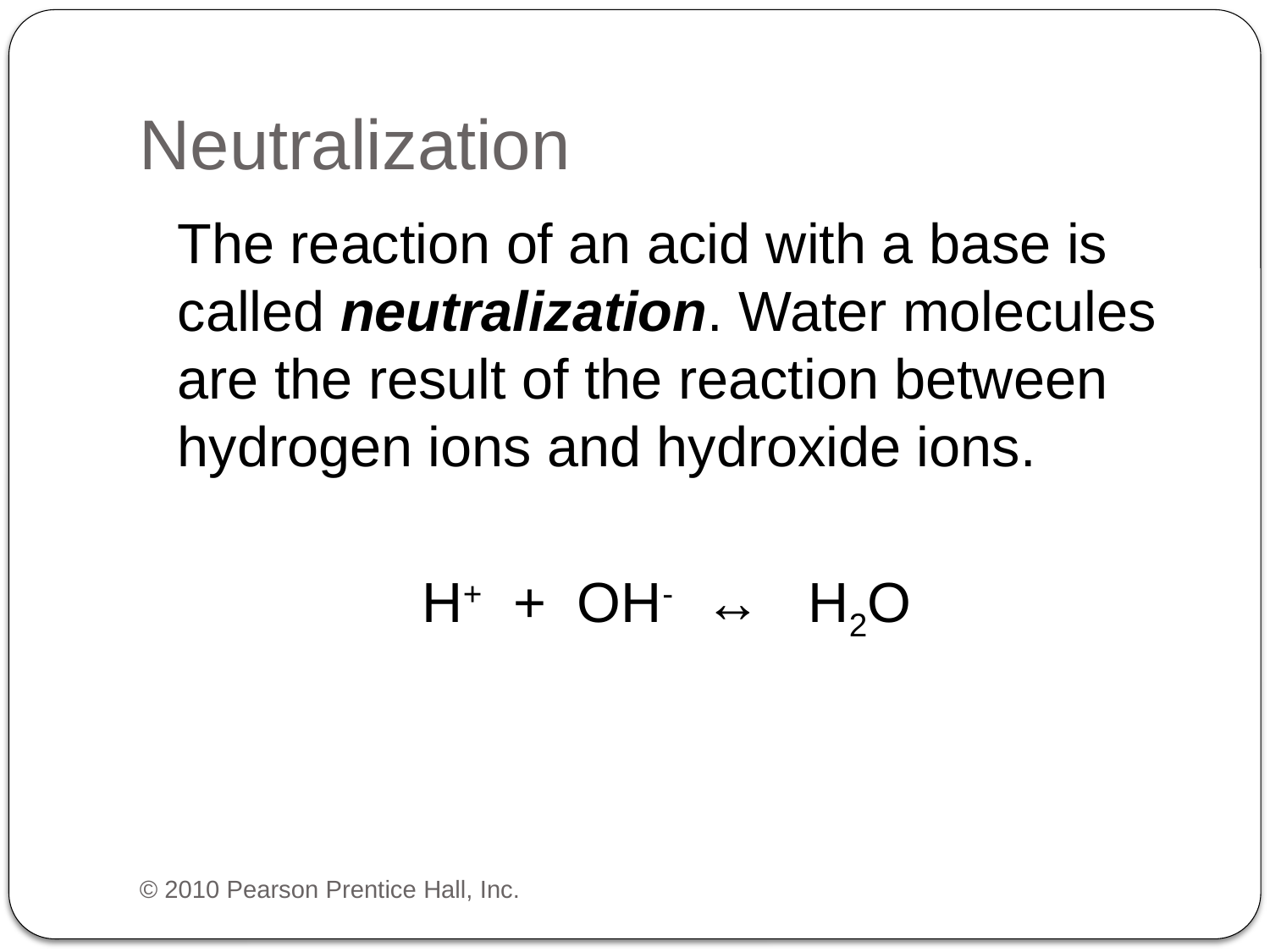

# Neutralization
	The reaction of an acid with a base is called neutralization. Water molecules are the result of the reaction between hydrogen ions and hydroxide ions.

H+  +  OH-  ↔   H2O
© 2010 Pearson Prentice Hall, Inc.